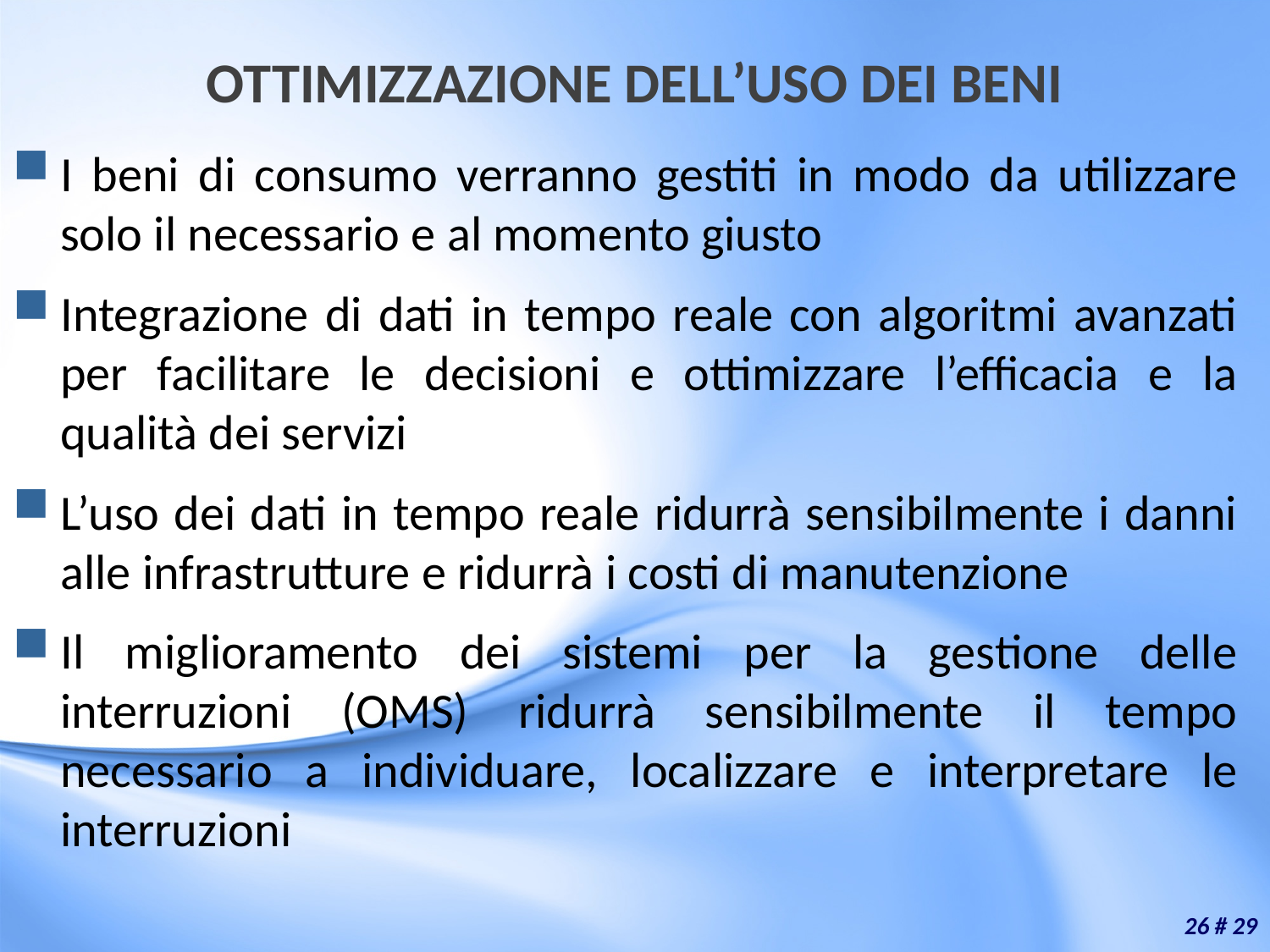

# OTTIMIZZAZIONE DELL’USO DEI BENI
I beni di consumo verranno gestiti in modo da utilizzare solo il necessario e al momento giusto
Integrazione di dati in tempo reale con algoritmi avanzati per facilitare le decisioni e ottimizzare l’efficacia e la qualità dei servizi
L’uso dei dati in tempo reale ridurrà sensibilmente i danni alle infrastrutture e ridurrà i costi di manutenzione
Il miglioramento dei sistemi per la gestione delle interruzioni (OMS) ridurrà sensibilmente il tempo necessario a individuare, localizzare e interpretare le interruzioni
26 # 29